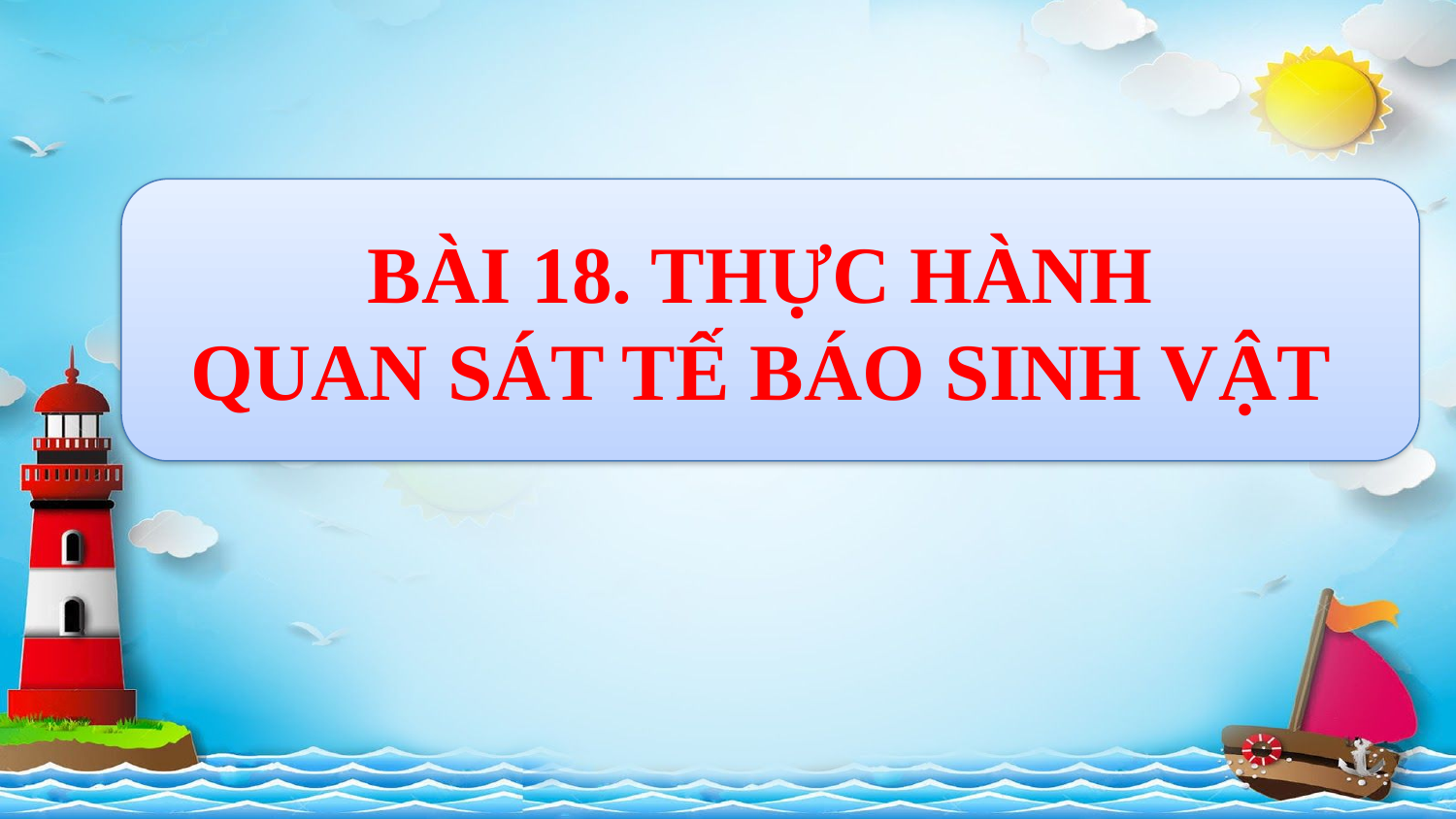

BÀI 18. THỰC HÀNH
QUAN SÁT TẾ BÁO SINH VẬT